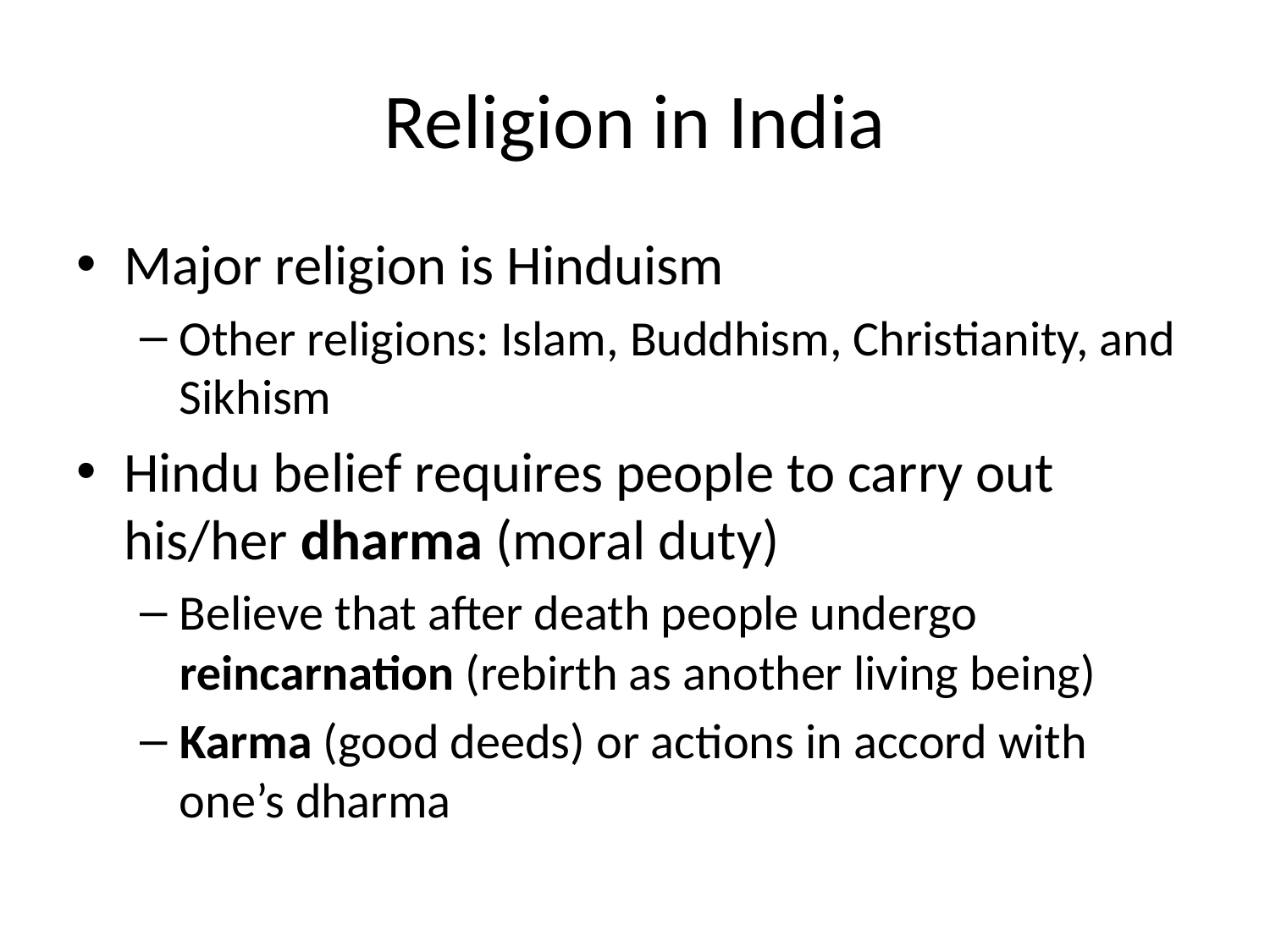

# Religion in India
Major religion is Hinduism
Other religions: Islam, Buddhism, Christianity, and Sikhism
Hindu belief requires people to carry out his/her dharma (moral duty)
Believe that after death people undergo reincarnation (rebirth as another living being)
Karma (good deeds) or actions in accord with one’s dharma